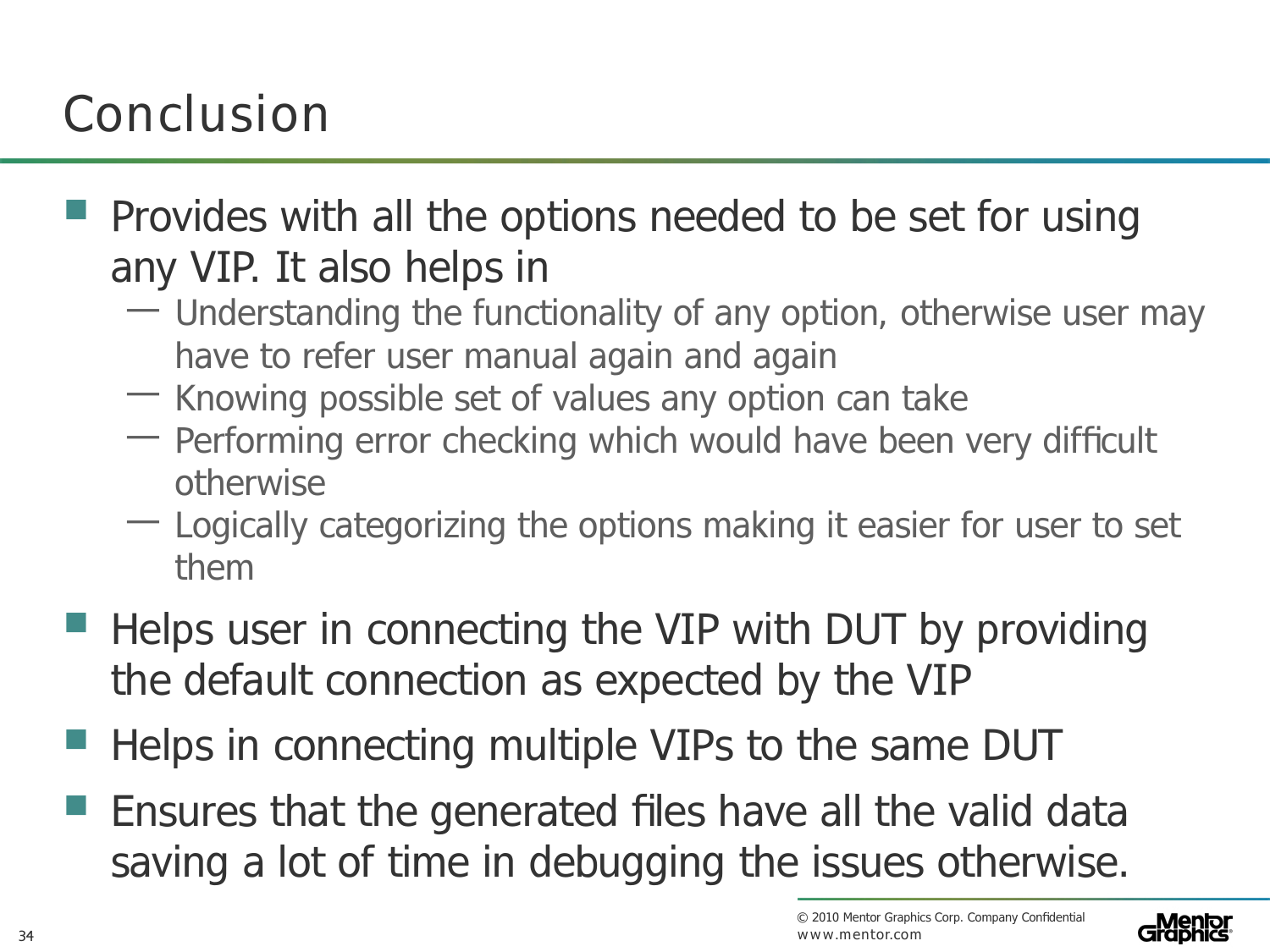

# Conclusion
Provides with all the options needed to be set for using any VIP. It also helps in
Understanding the functionality of any option, otherwise user may have to refer user manual again and again
Knowing possible set of values any option can take
Performing error checking which would have been very difficult otherwise
Logically categorizing the options making it easier for user to set them
Helps user in connecting the VIP with DUT by providing the default connection as expected by the VIP
Helps in connecting multiple VIPs to the same DUT
Ensures that the generated files have all the valid data saving a lot of time in debugging the issues otherwise.

34